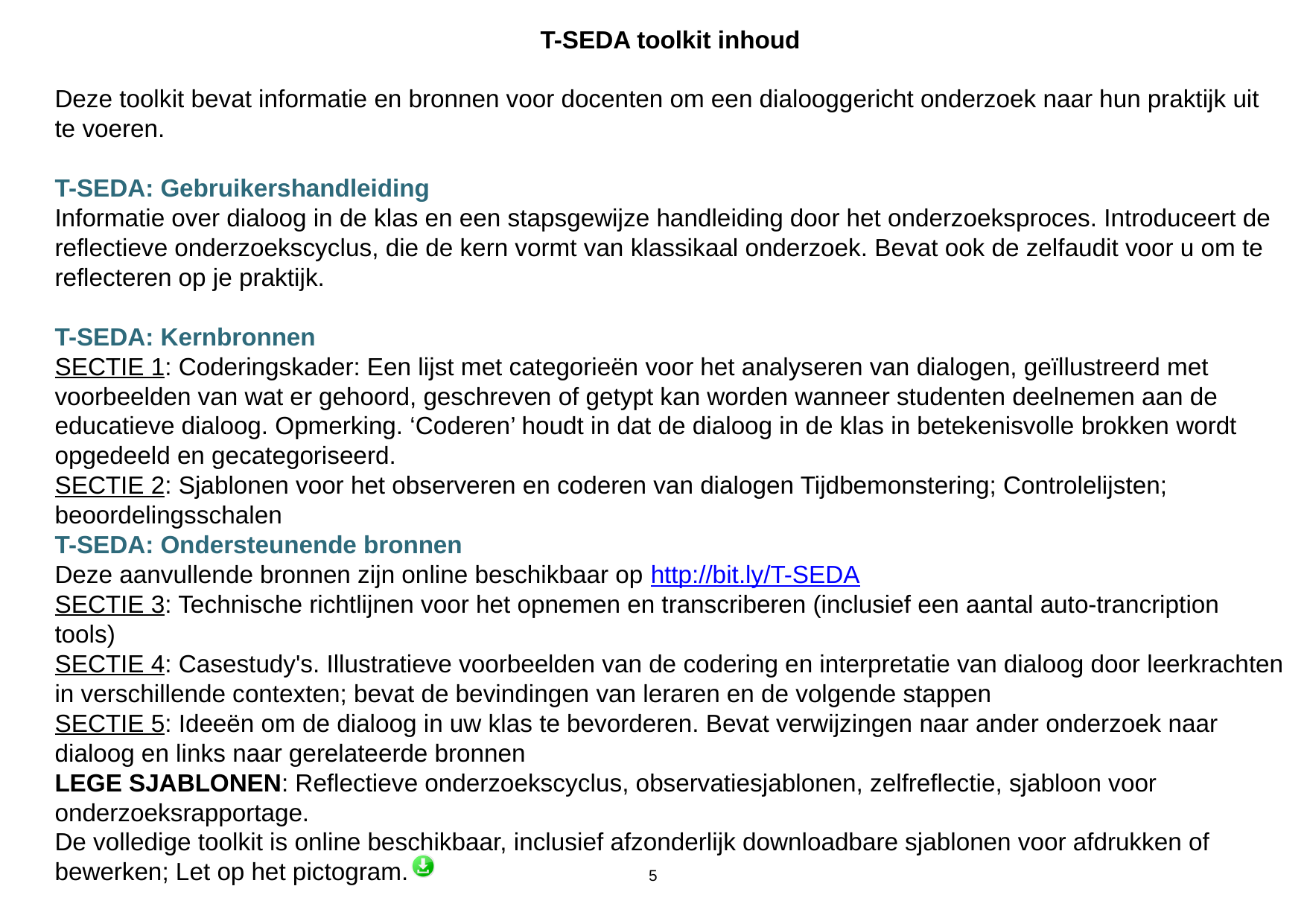

T-SEDA toolkit inhoud
Deze toolkit bevat informatie en bronnen voor docenten om een dialooggericht onderzoek naar hun praktijk uit te voeren.
T-SEDA: Gebruikershandleiding
Informatie over dialoog in de klas en een stapsgewijze handleiding door het onderzoeksproces. Introduceert de reflectieve onderzoekscyclus, die de kern vormt van klassikaal onderzoek. Bevat ook de zelfaudit voor u om te reflecteren op je praktijk.
T-SEDA: Kernbronnen
SECTIE 1: Coderingskader: Een lijst met categorieën voor het analyseren van dialogen, geïllustreerd met voorbeelden van wat er gehoord, geschreven of getypt kan worden wanneer studenten deelnemen aan de educatieve dialoog. Opmerking. ‘Coderen’ houdt in dat de dialoog in de klas in betekenisvolle brokken wordt opgedeeld en gecategoriseerd.
SECTIE 2: Sjablonen voor het observeren en coderen van dialogen Tijdbemonstering; Controlelijsten; beoordelingsschalen
T-SEDA: Ondersteunende bronnen
Deze aanvullende bronnen zijn online beschikbaar op http://bit.ly/T-SEDA
SECTIE 3: Technische richtlijnen voor het opnemen en transcriberen (inclusief een aantal auto-trancription tools)
SECTIE 4: Casestudy's. Illustratieve voorbeelden van de codering en interpretatie van dialoog door leerkrachten in verschillende contexten; bevat de bevindingen van leraren en de volgende stappen
SECTIE 5: Ideeën om de dialoog in uw klas te bevorderen. Bevat verwijzingen naar ander onderzoek naar dialoog en links naar gerelateerde bronnen
LEGE SJABLONEN: Reflectieve onderzoekscyclus, observatiesjablonen, zelfreflectie, sjabloon voor onderzoeksrapportage.
De volledige toolkit is online beschikbaar, inclusief afzonderlijk downloadbare sjablonen voor afdrukken of bewerken; Let op het pictogram.

5